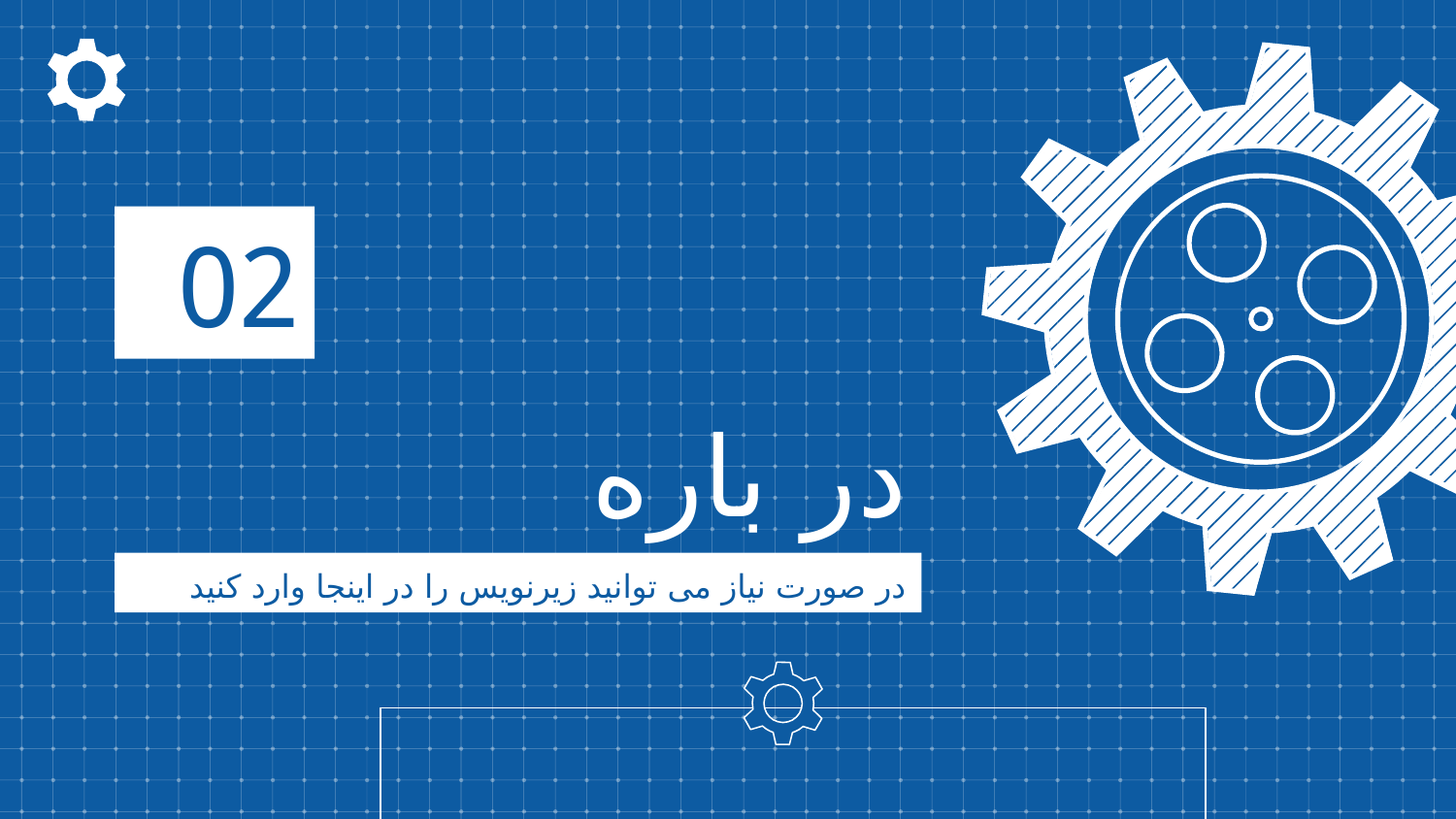

02
# در باره
در صورت نیاز می توانید زیرنویس را در اینجا وارد کنید